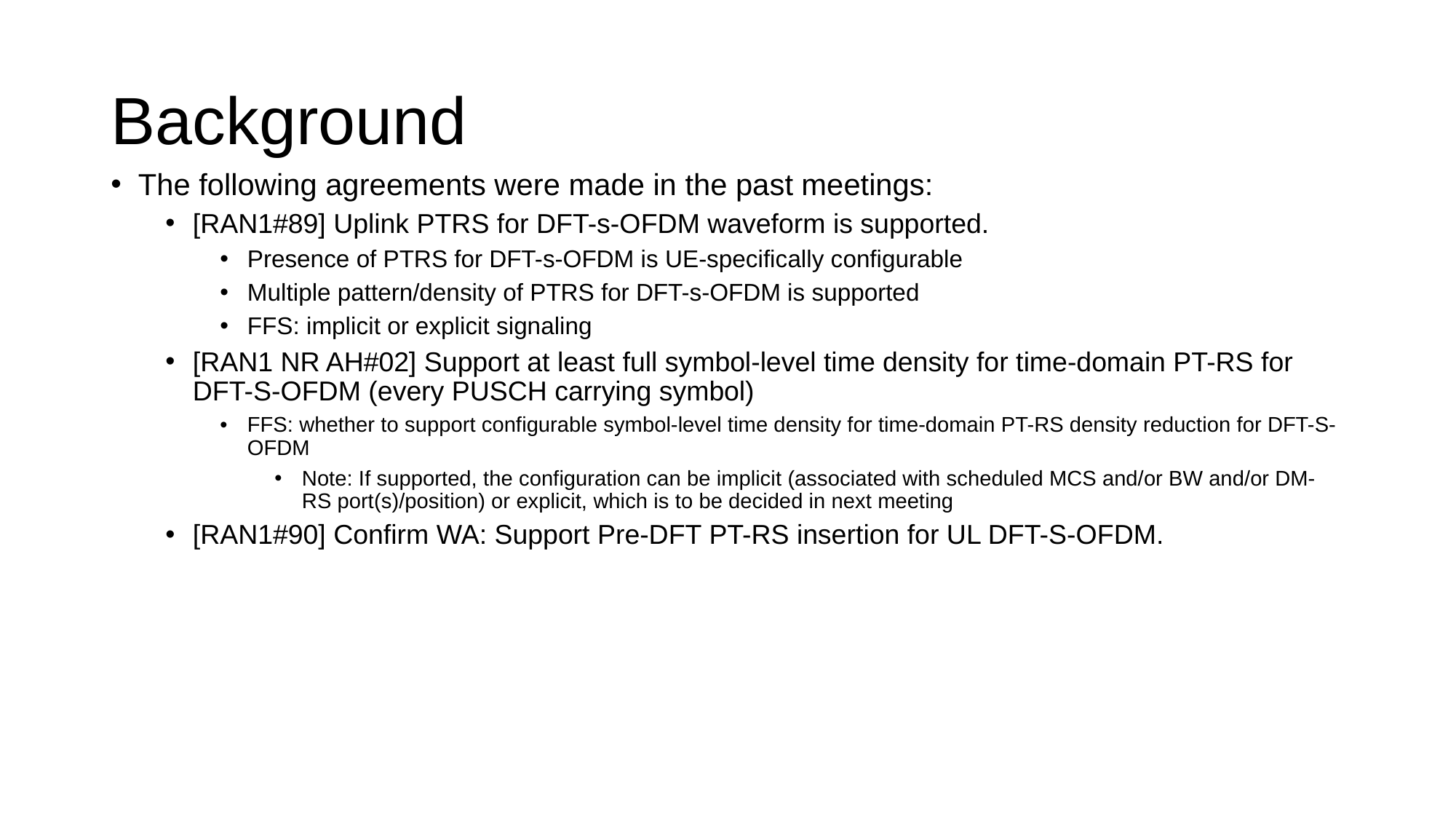

# Background
The following agreements were made in the past meetings:
[RAN1#89] Uplink PTRS for DFT-s-OFDM waveform is supported.
Presence of PTRS for DFT-s-OFDM is UE-specifically configurable
Multiple pattern/density of PTRS for DFT-s-OFDM is supported
FFS: implicit or explicit signaling
[RAN1 NR AH#02] Support at least full symbol-level time density for time-domain PT-RS for DFT-S-OFDM (every PUSCH carrying symbol)
FFS: whether to support configurable symbol-level time density for time-domain PT-RS density reduction for DFT-S-OFDM
Note: If supported, the configuration can be implicit (associated with scheduled MCS and/or BW and/or DM-RS port(s)/position) or explicit, which is to be decided in next meeting
[RAN1#90] Confirm WA: Support Pre-DFT PT-RS insertion for UL DFT-S-OFDM.